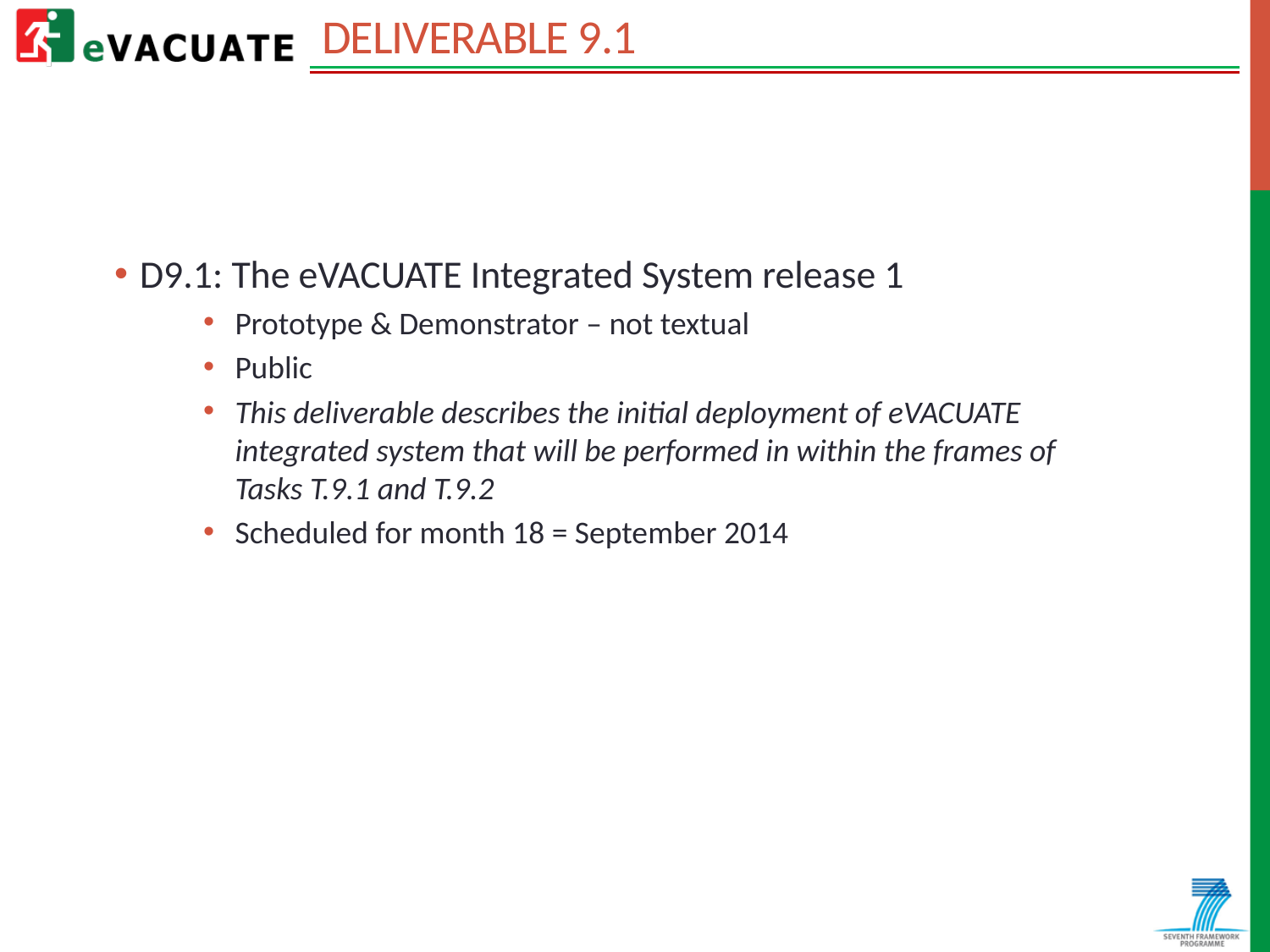

# DELIVERABLE 9.1
D9.1: The eVACUATE Integrated System release 1
Prototype & Demonstrator – not textual
Public
This deliverable describes the initial deployment of eVACUATE integrated system that will be performed in within the frames of Tasks T.9.1 and T.9.2
Scheduled for month 18 = September 2014